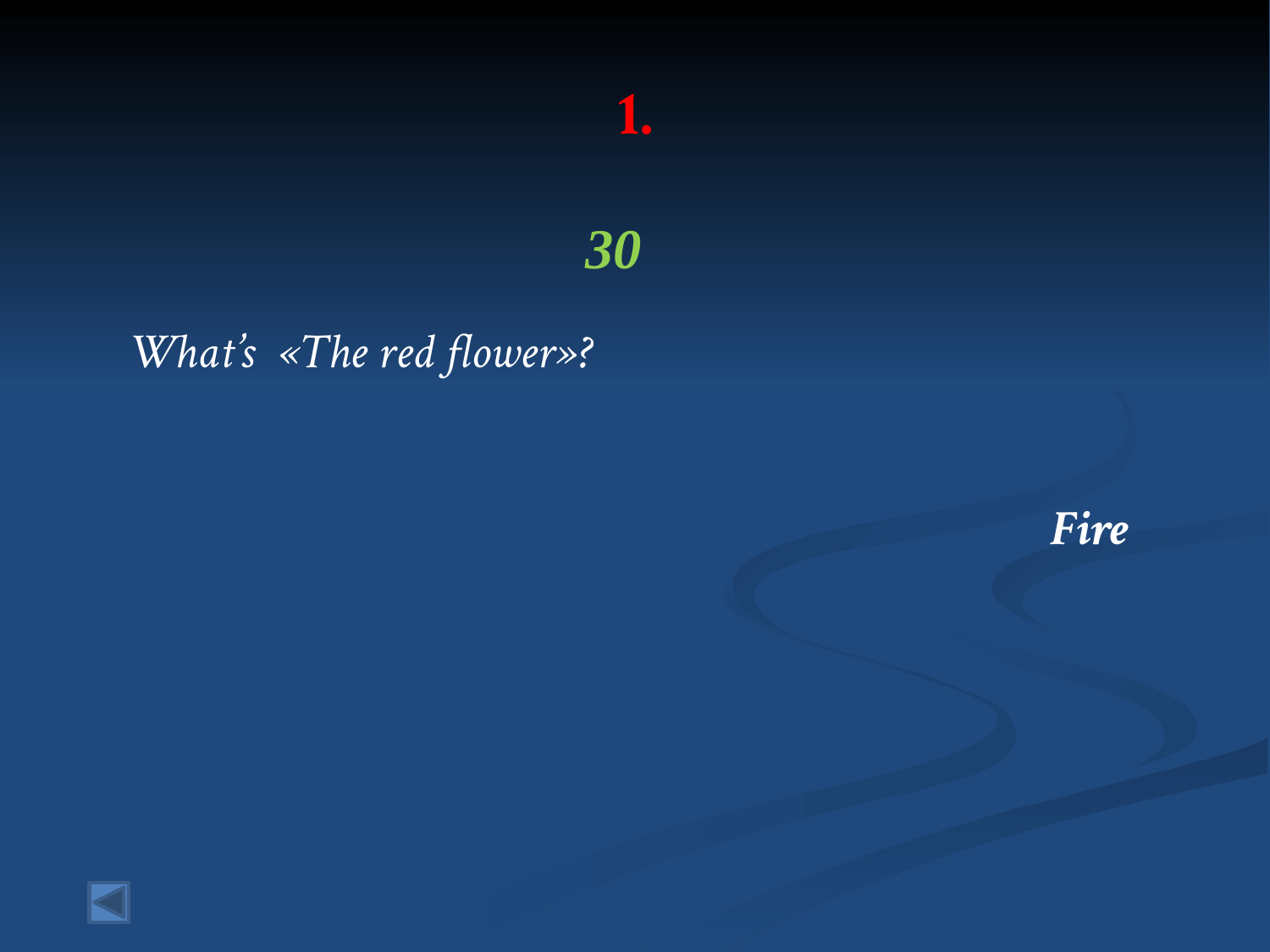

# 1.
30

 What’s  «The red flower»?

Fire